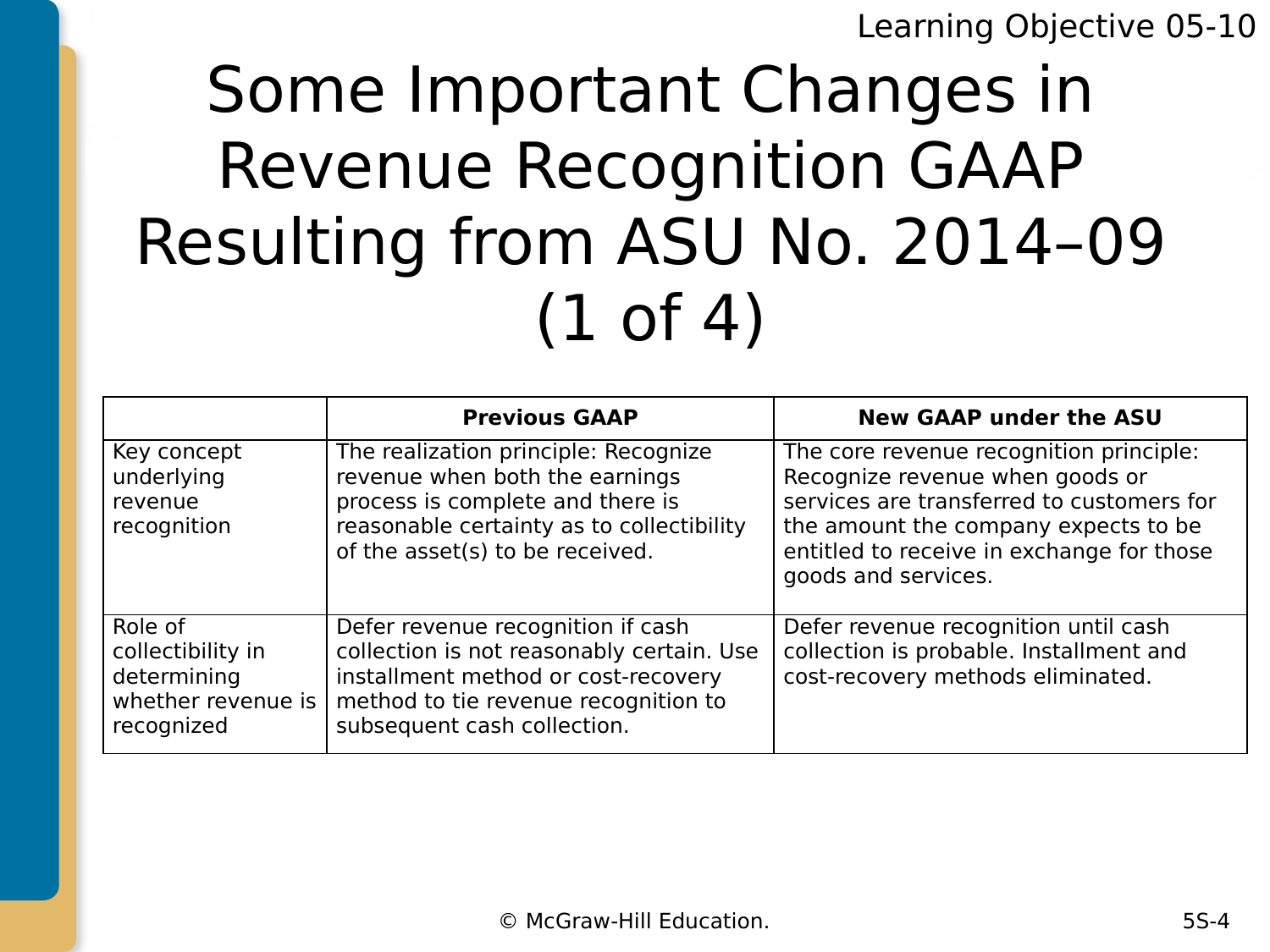

Learning Objective 05-10
# Some Important Changes in Revenue Recognition GAAP Resulting from ASU No. 2014–09 (1 of 4)
|  | Previous GAAP | New GAAP under the ASU |
| --- | --- | --- |
| Key concept underlying revenue recognition | The realization principle: Recognize revenue when both the earnings process is complete and there is reasonable certainty as to collectibility of the asset(s) to be received. | The core revenue recognition principle: Recognize revenue when goods or services are transferred to customers for the amount the company expects to be entitled to receive in exchange for those goods and services. |
| Role of collectibility in determining whether revenue is recognized | Defer revenue recognition if cash collection is not reasonably certain. Use installment method or cost-recovery method to tie revenue recognition to subsequent cash collection. | Defer revenue recognition until cash collection is probable. Installment and cost-recovery methods eliminated. |